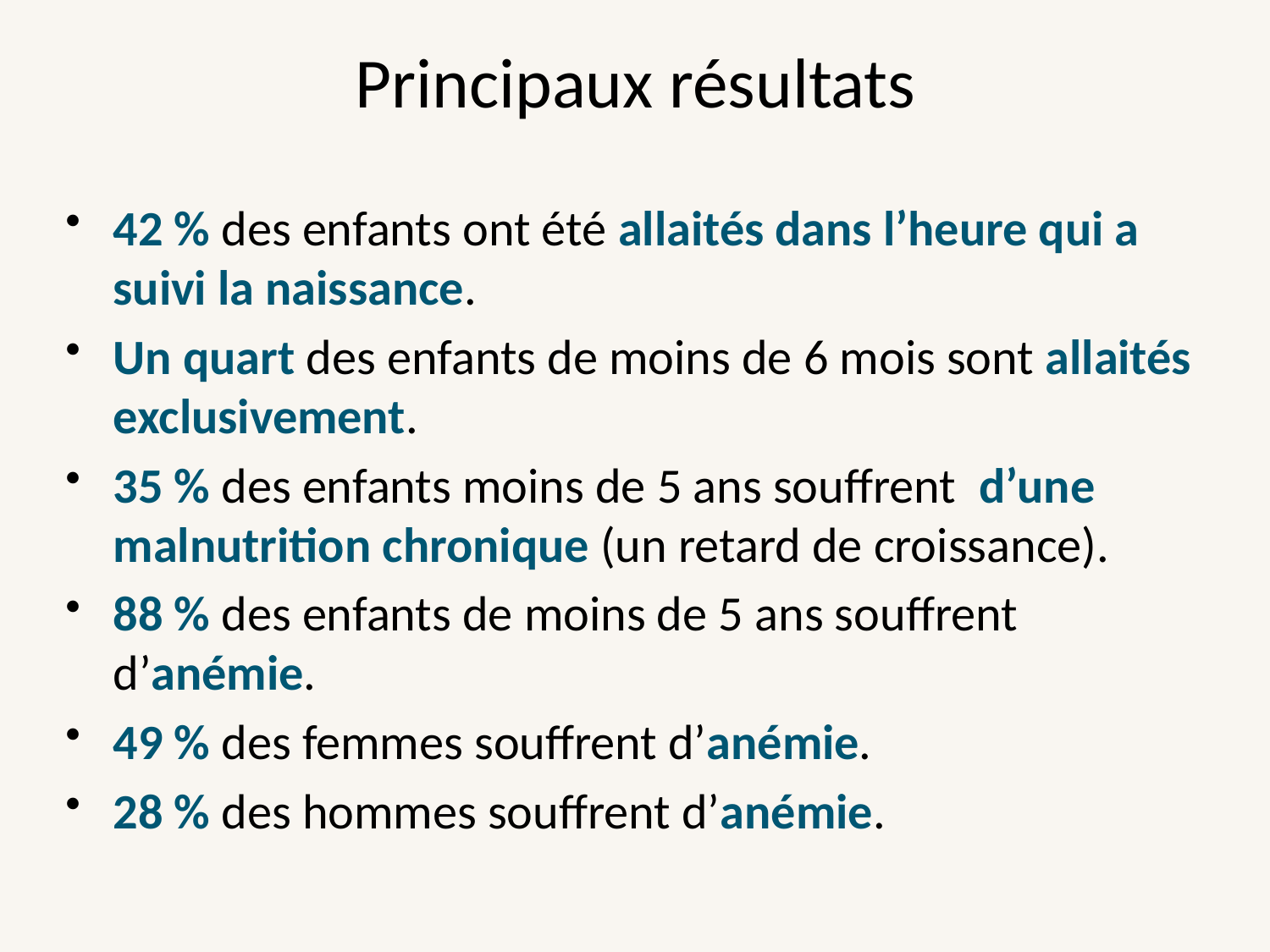

# Principaux résultats
42 % des enfants ont été allaités dans l’heure qui a suivi la naissance.
Un quart des enfants de moins de 6 mois sont allaités exclusivement.
35 % des enfants moins de 5 ans souffrent  d’une malnutrition chronique (un retard de croissance).
88 % des enfants de moins de 5 ans souffrent d’anémie.
49 % des femmes souffrent d’anémie.
28 % des hommes souffrent d’anémie.